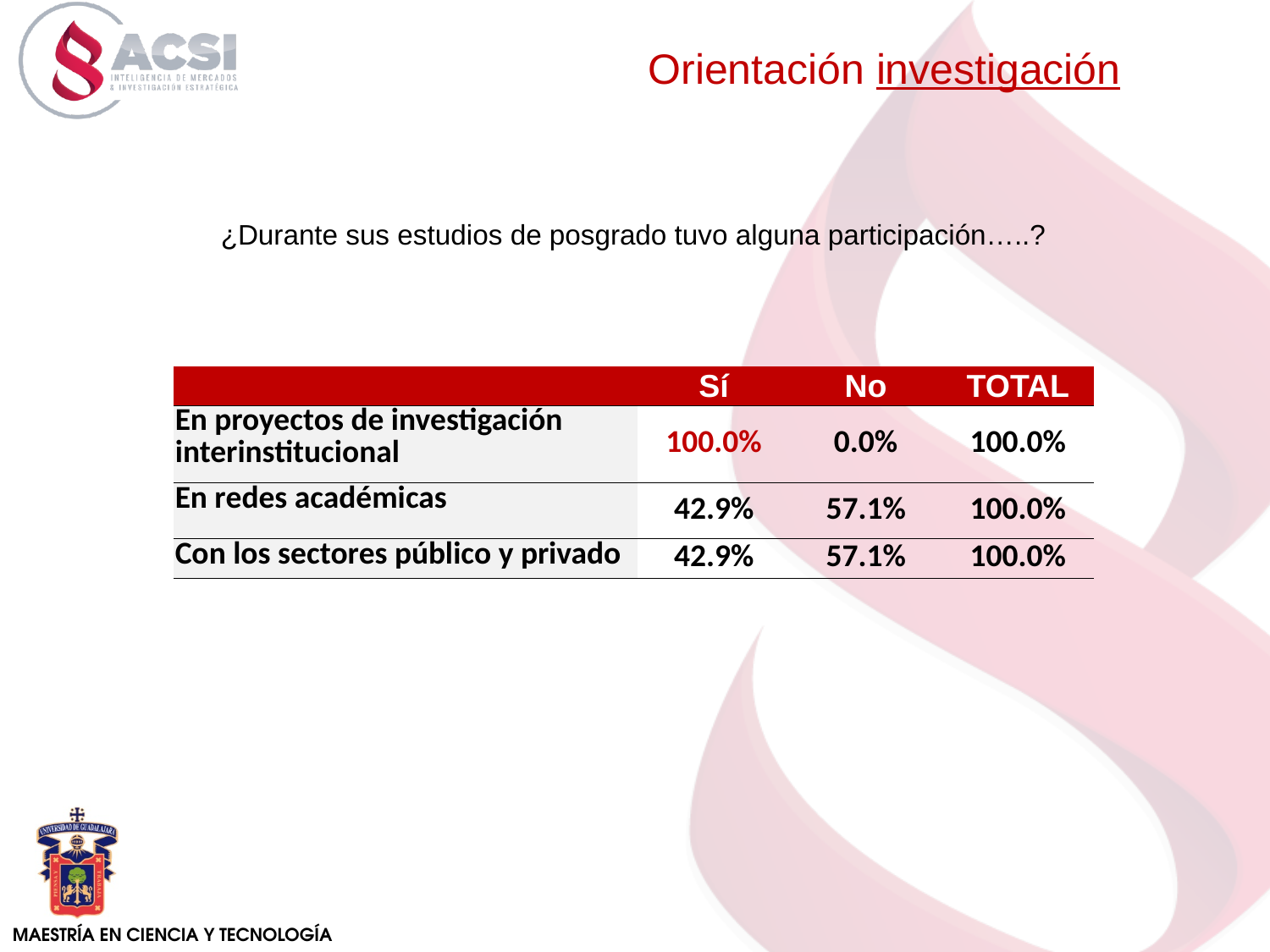

Orientación investigación
¿Durante sus estudios de posgrado tuvo alguna participación…..?
|  | Sí | No | TOTAL |
| --- | --- | --- | --- |
| En proyectos de investigación interinstitucional | 100.0% | 0.0% | 100.0% |
| En redes académicas | 42.9% | 57.1% | 100.0% |
| Con los sectores público y privado | 42.9% | 57.1% | 100.0% |